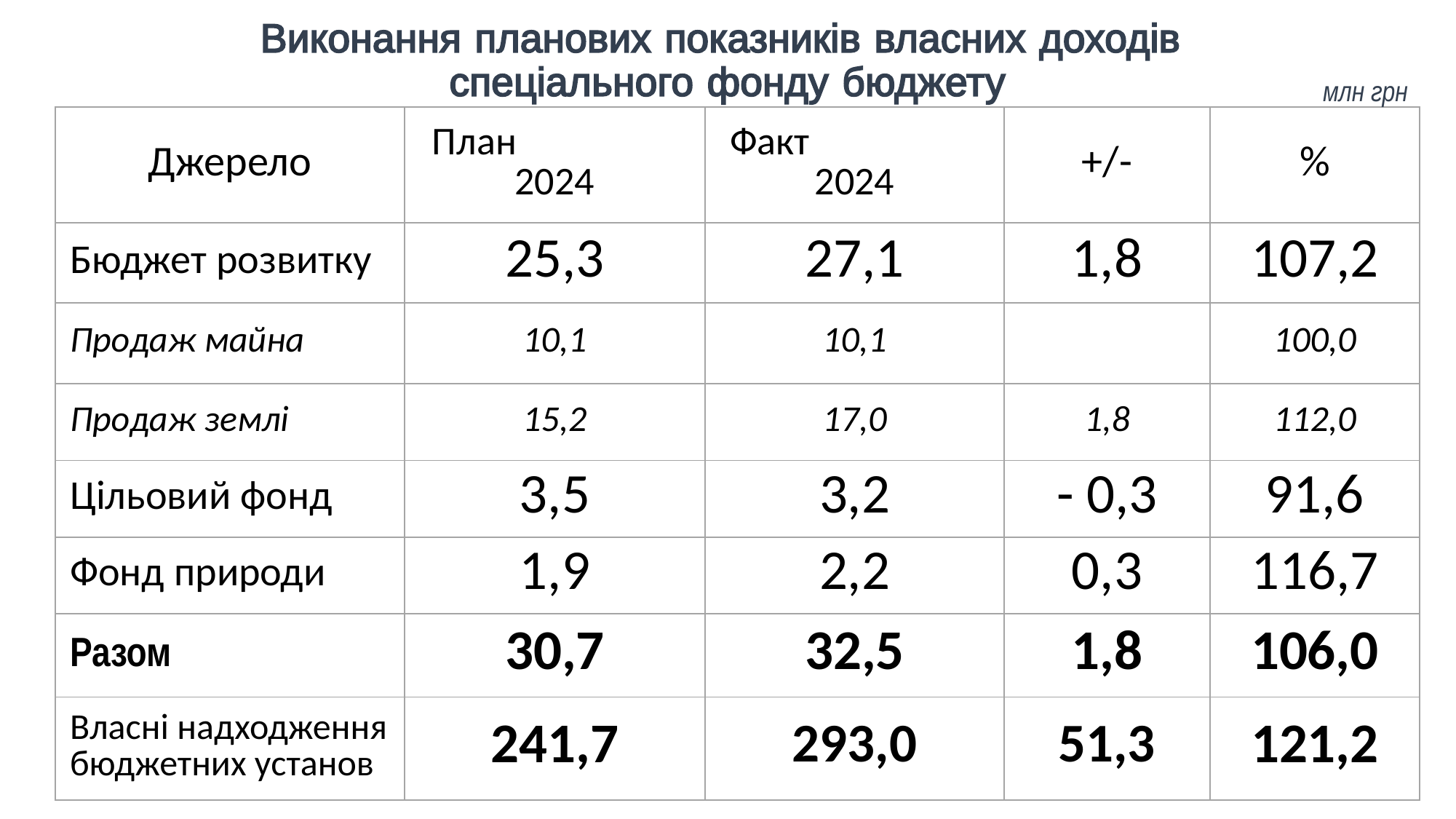

Виконання планових показників власних доходів
спеціального фонду бюджету
млн грн
| Джерело | План 2024 | Факт 2024 | +/- | % |
| --- | --- | --- | --- | --- |
| Бюджет розвитку | 25,3 | 27,1 | 1,8 | 107,2 |
| Продаж майна | 10,1 | 10,1 |  | 100,0 |
| Продаж землі | 15,2 | 17,0 | 1,8 | 112,0 |
| Цільовий фонд | 3,5 | 3,2 | - 0,3 | 91,6 |
| Фонд природи | 1,9 | 2,2 | 0,3 | 116,7 |
| Разом | 30,7 | 32,5 | 1,8 | 106,0 |
| Власні надходження бюджетних установ | 241,7 | 293,0 | 51,3 | 121,2 |